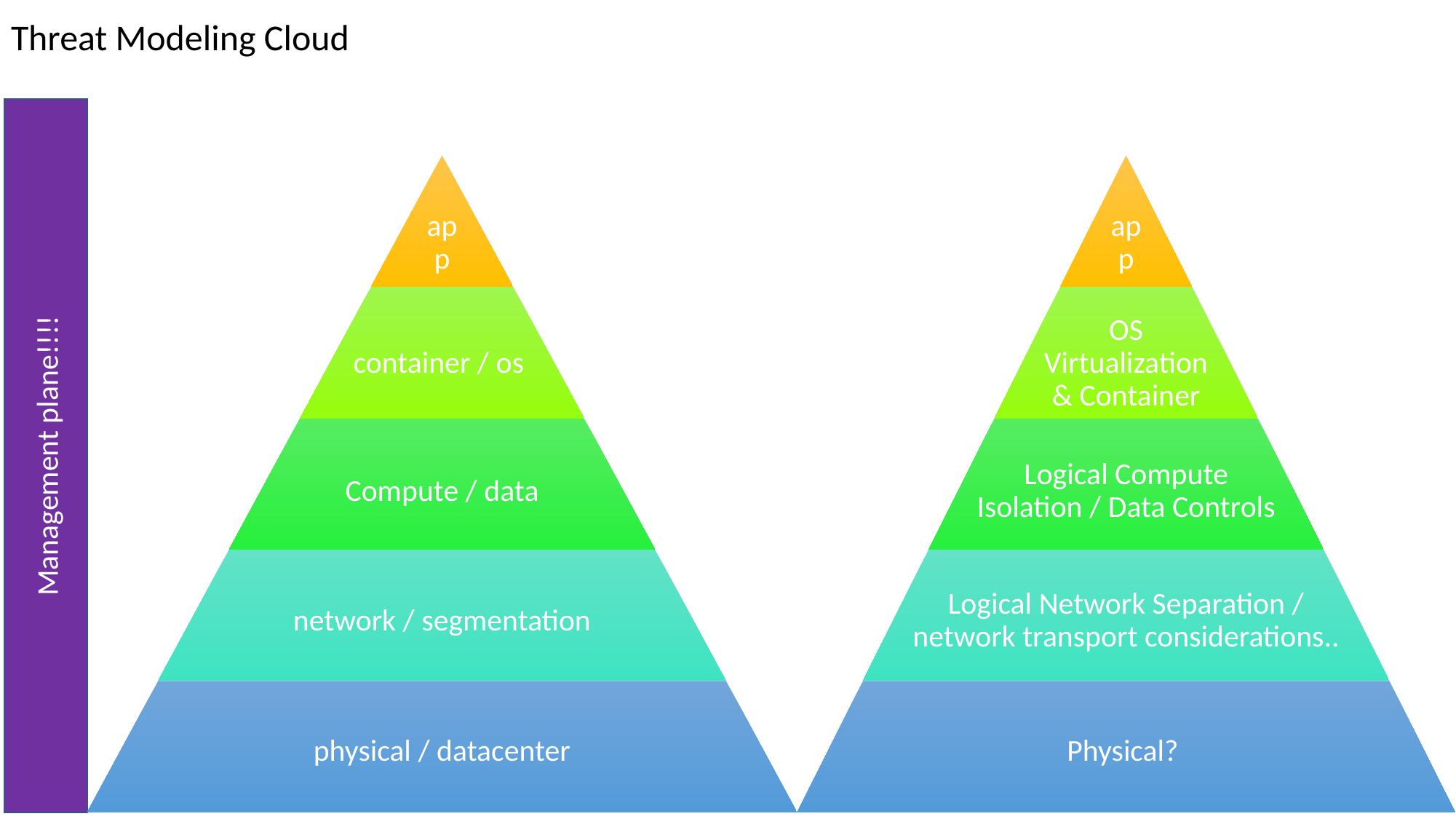

# Threat Modeling Cloud
Management plane!!!!
app
container / os
Compute / data
network / segmentation
physical / datacenter
app
OS Virtualization & Container
Logical Compute Isolation / Data Controls
Logical Network Separation / network transport considerations..
Physical?